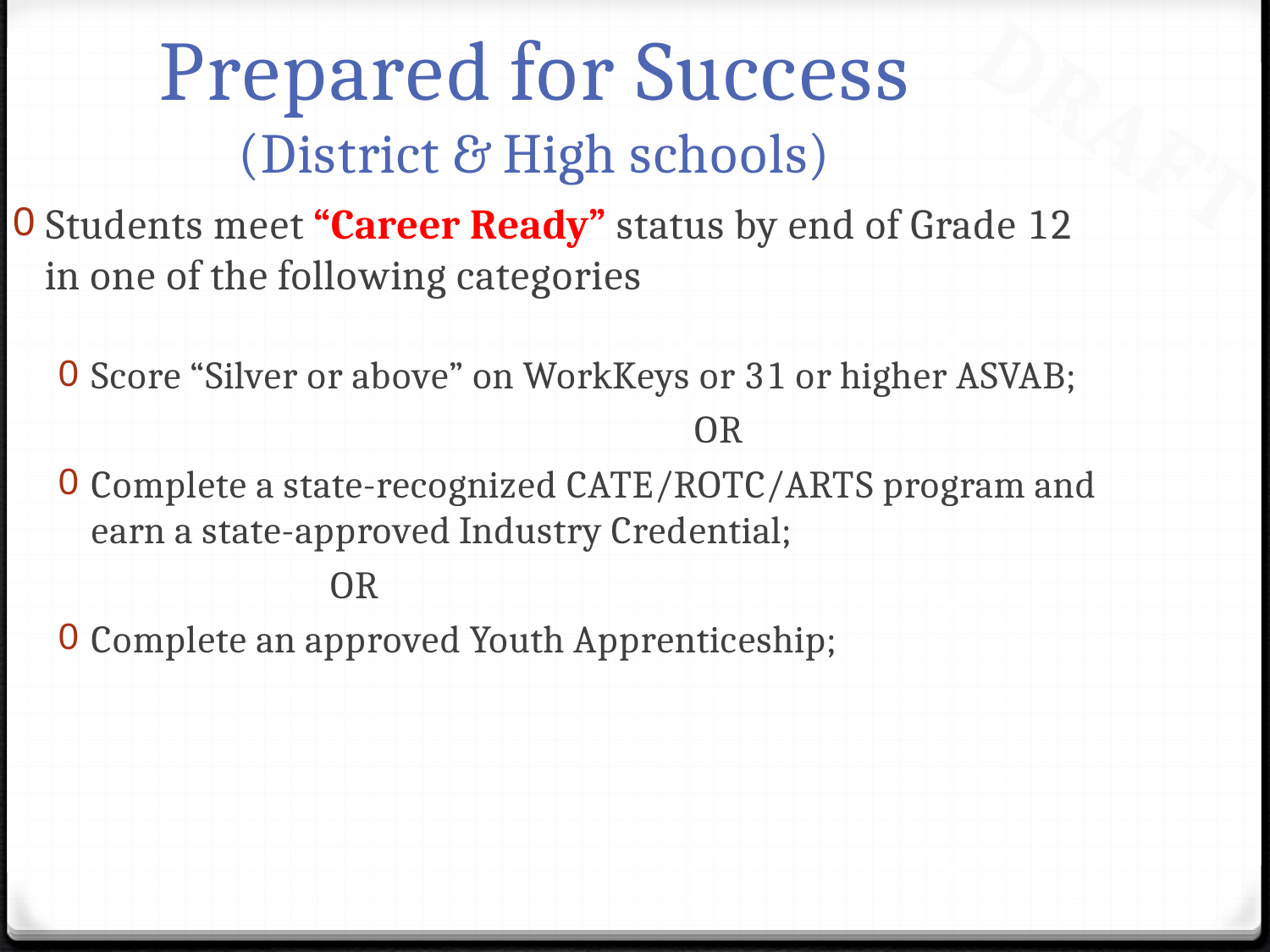

# Prepared for Success (District & High schools)
DRAFT
Students meet “Career Ready” status by end of Grade 12 in one of the following categories

Score “Silver or above” on WorkKeys or 31 or higher ASVAB;
					OR
Complete a state-recognized CATE/ROTC/ARTS program and earn a state-approved Industry Credential;
                                OR
Complete an approved Youth Apprenticeship;